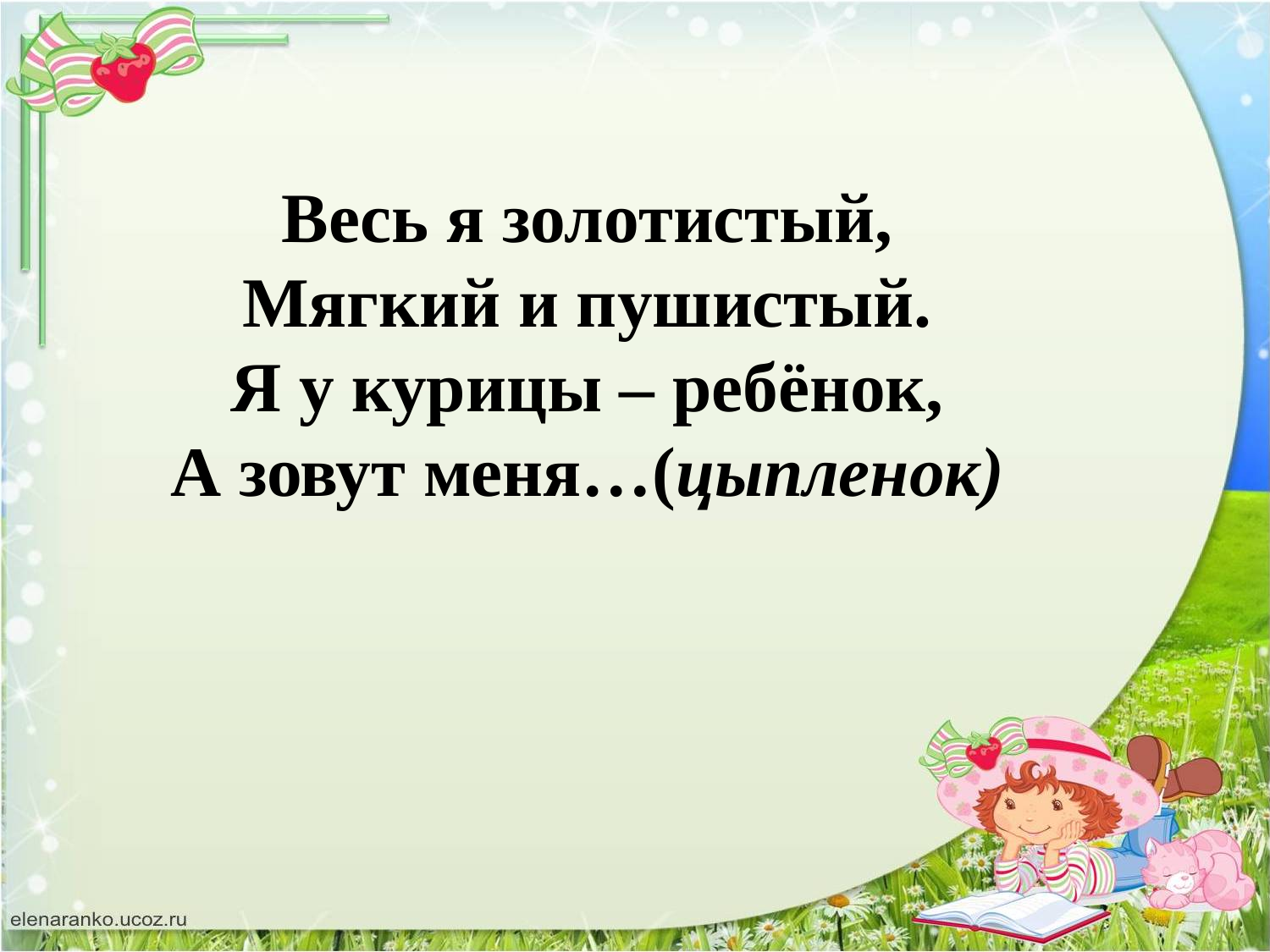

Весь я золотистый,
Мягкий и пушистый.
Я у курицы – ребёнок,
А зовут меня…(цыпленок)